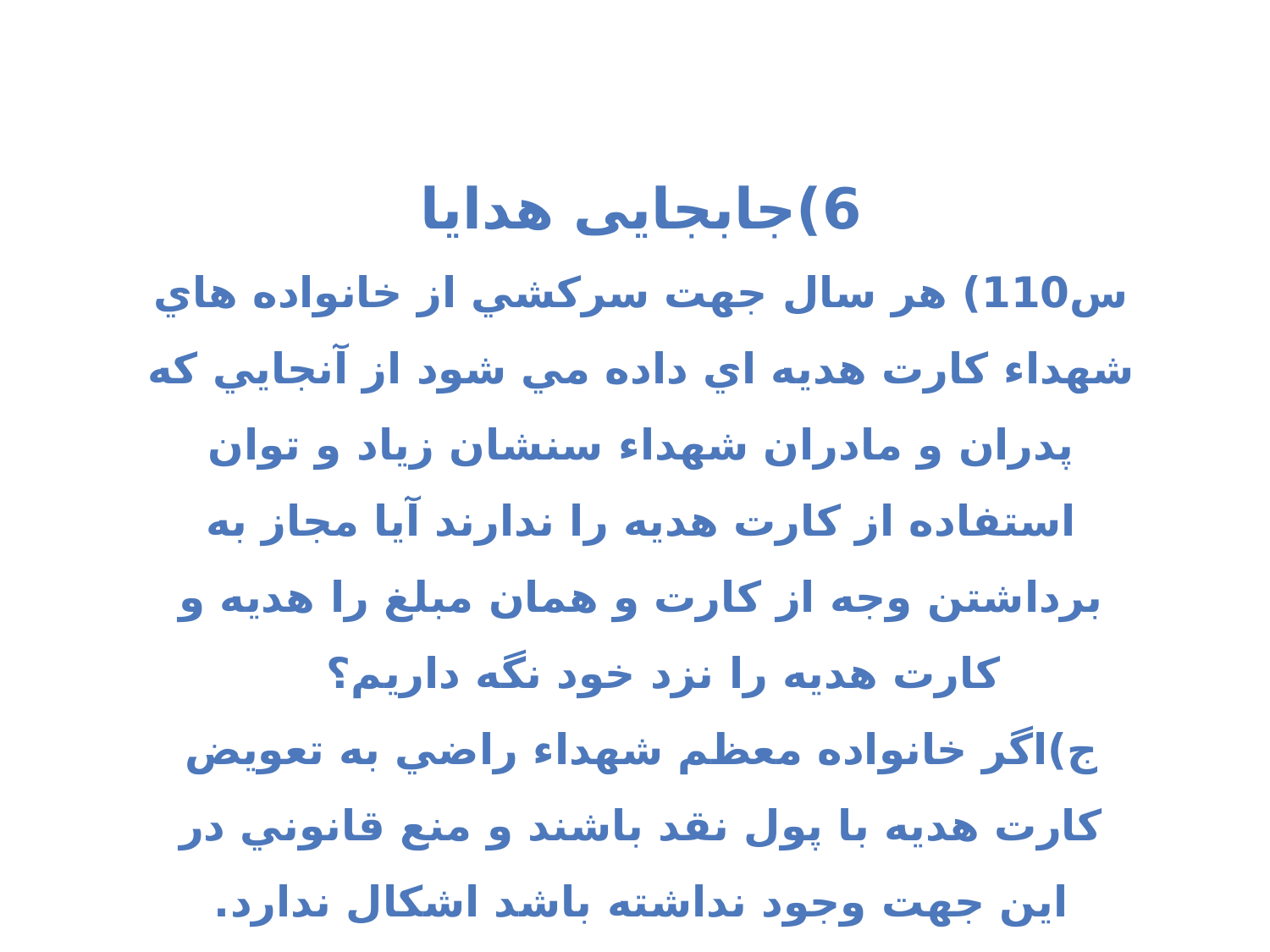

6)جابجایی هدایا
س110) هر سال جهت سركشي از خانواده هاي شهداء كارت هديه اي داده مي شود از آنجايي كه پدران و مادران شهداء سنشان زياد و توان استفاده از كارت هديه را ندارند آيا مجاز به برداشتن وجه از كارت و همان مبلغ را هديه و كارت هديه را نزد خود نگه داريم؟
ج)اگر خانواده معظم شهداء راضي به تعويض كارت هديه با پول نقد باشند و منع قانوني در اين جهت وجود نداشته باشد اشكال ندارد.